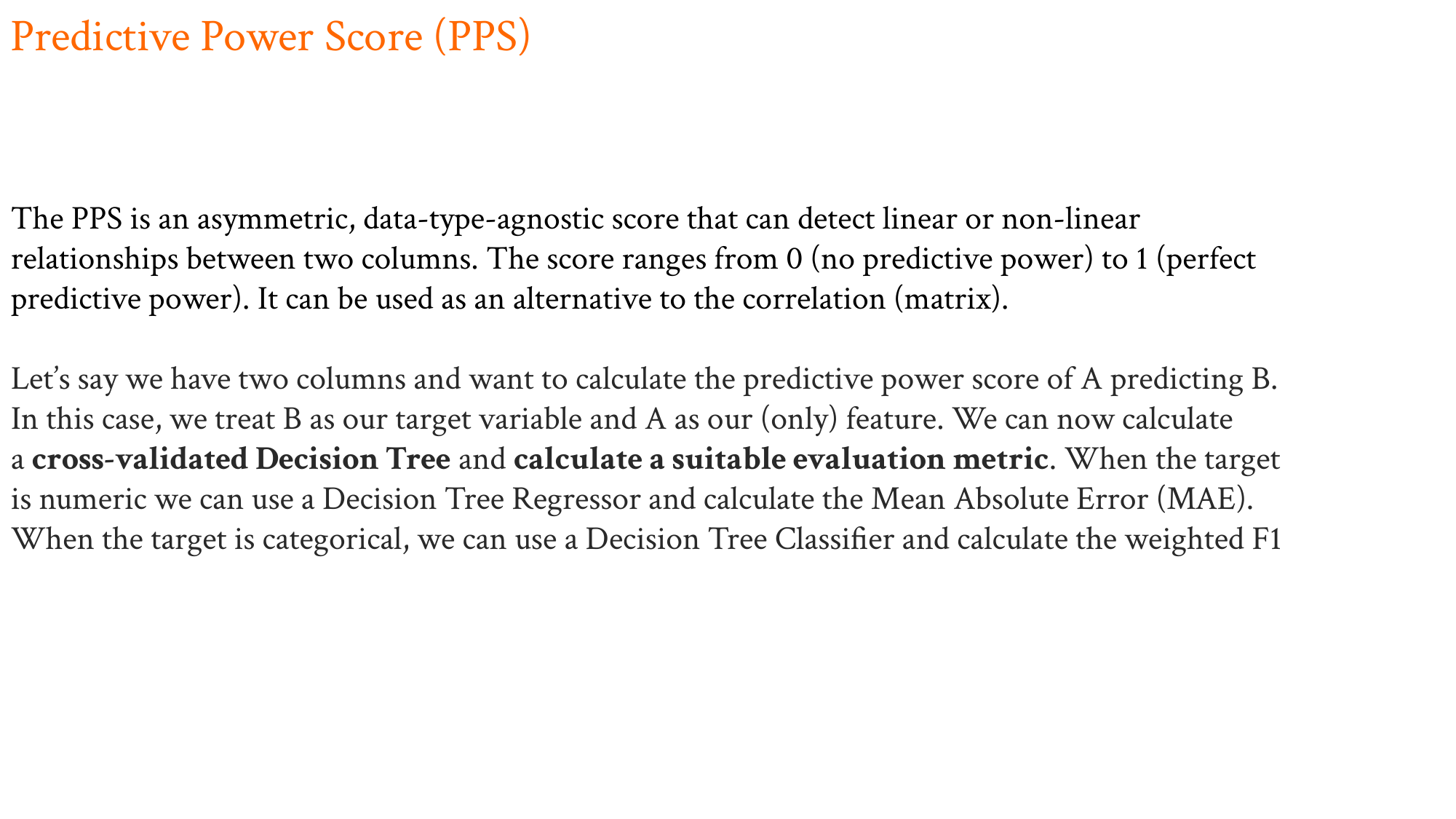

Predictive Power Score (PPS)
The PPS is an asymmetric, data-type-agnostic score that can detect linear or non-linear relationships between two columns. The score ranges from 0 (no predictive power) to 1 (perfect predictive power). It can be used as an alternative to the correlation (matrix).

Let’s say we have two columns and want to calculate the predictive power score of A predicting B. In this case, we treat B as our target variable and A as our (only) feature. We can now calculate a cross-validated Decision Tree and calculate a suitable evaluation metric. When the target is numeric we can use a Decision Tree Regressor and calculate the Mean Absolute Error (MAE). When the target is categorical, we can use a Decision Tree Classifier and calculate the weighted F1